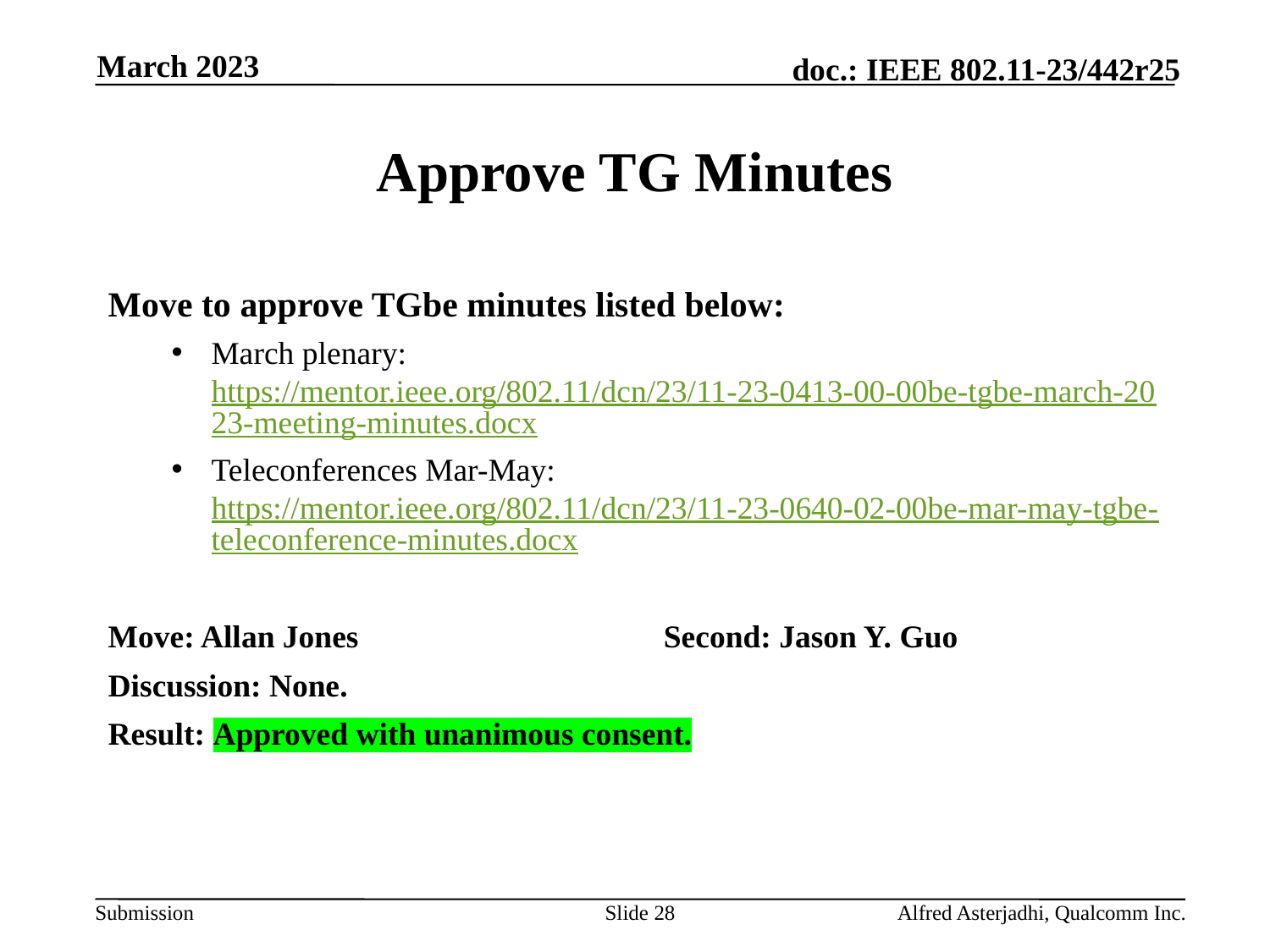

March 2023
# Approve TG Minutes
Move to approve TGbe minutes listed below:
March plenary: https://mentor.ieee.org/802.11/dcn/23/11-23-0413-00-00be-tgbe-march-2023-meeting-minutes.docx
Teleconferences Mar-May: https://mentor.ieee.org/802.11/dcn/23/11-23-0640-02-00be-mar-may-tgbe-teleconference-minutes.docx

Move: Allan Jones			Second: Jason Y. Guo
Discussion: None.
Result: Approved with unanimous consent.
Slide 28
Alfred Asterjadhi, Qualcomm Inc.